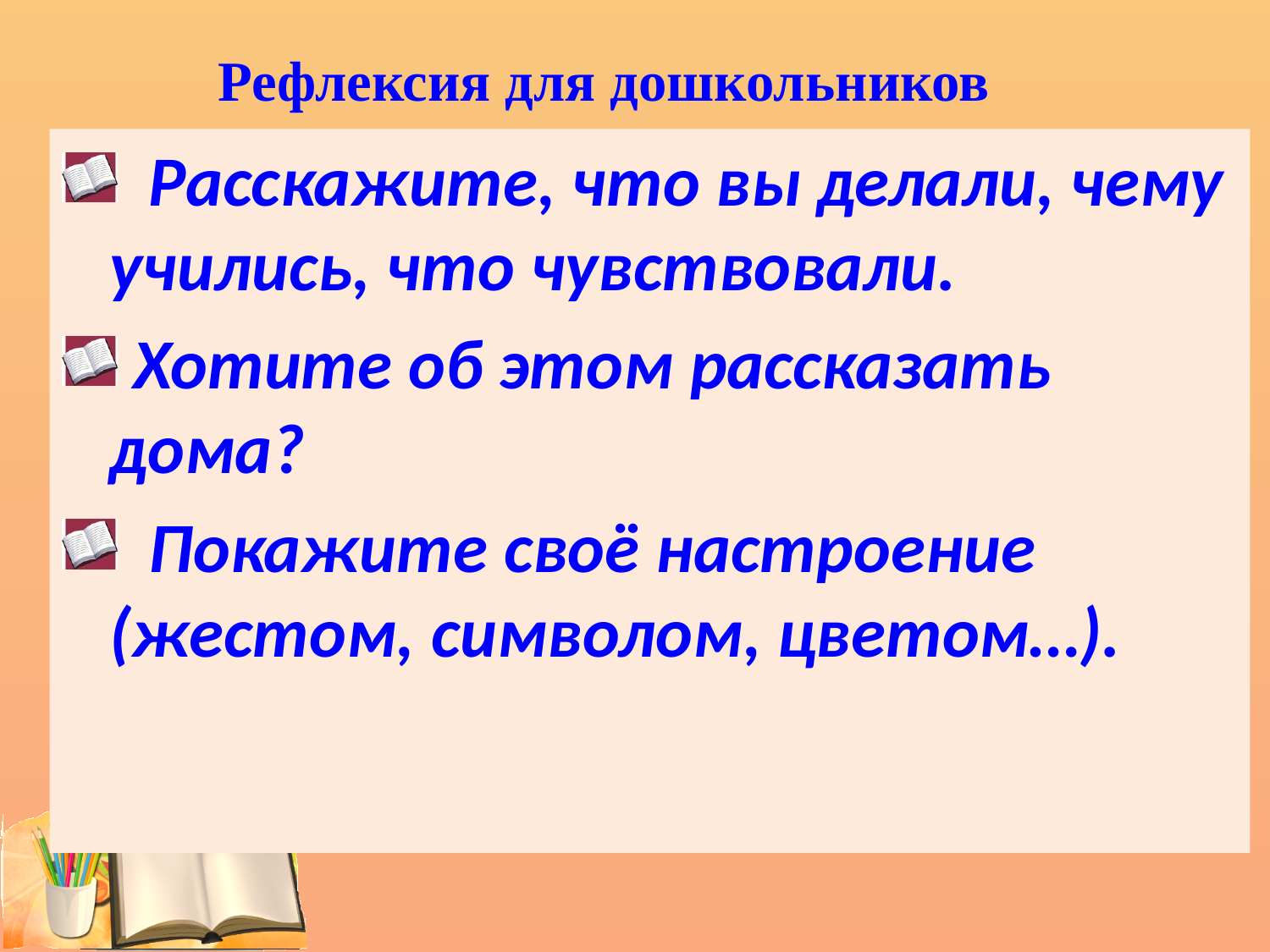

# Рефлексия для дошкольников
  Расскажите, что вы делали, чему учились, что чувствовали.
 Хотите об этом рассказать дома?
  Покажите своё настроение (жестом, символом, цветом…).